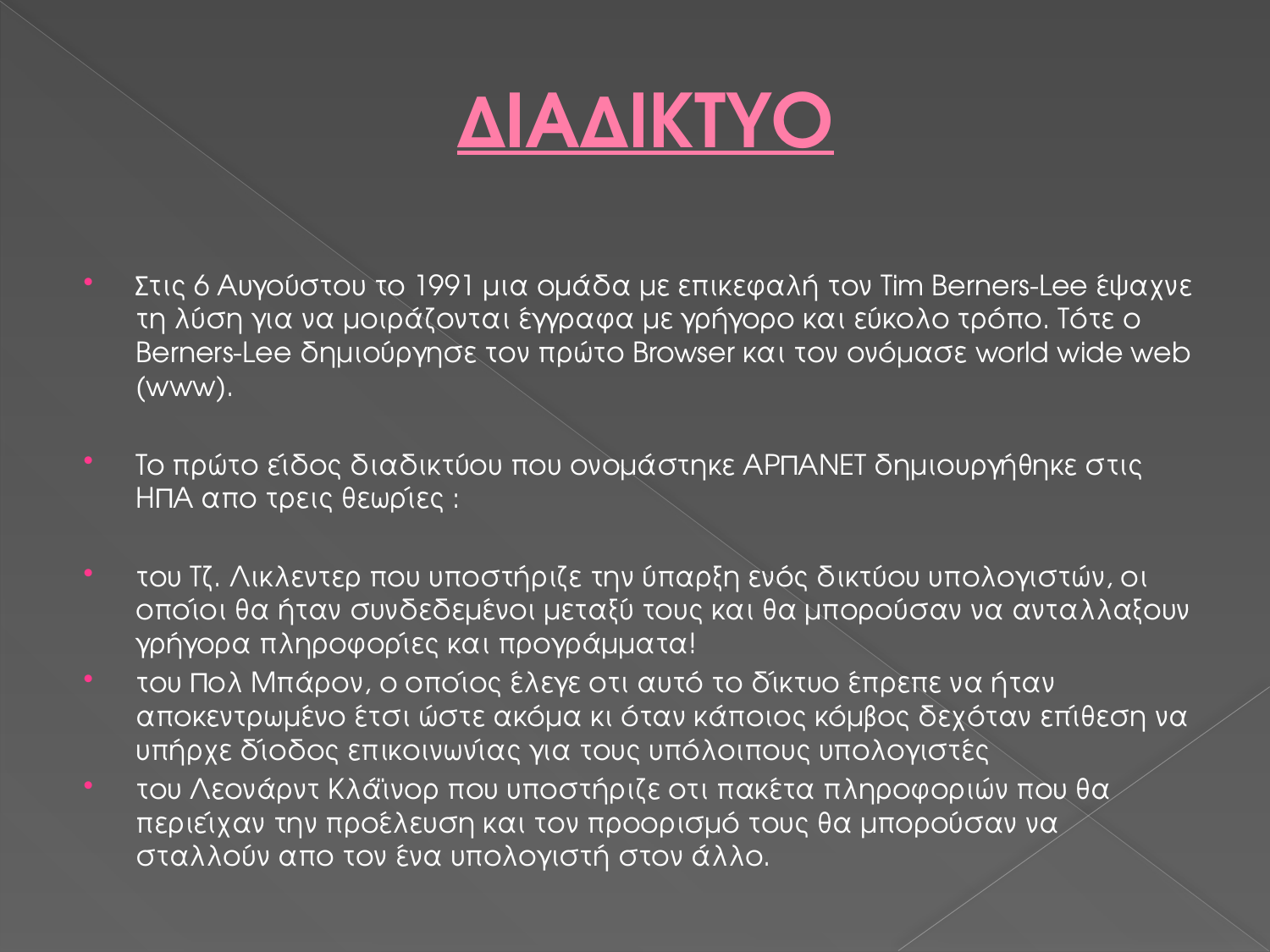

# ΔΙΑΔΙΚΤΥΟ
Στις 6 Αυγούστου το 1991 μια ομάδα με επικεφαλή τον Tim Berners-Lee έψαχνε τη λύση για να μοιράζονται έγγραφα με γρήγορο και εύκολο τρόπο. Τότε ο Berners-Lee δημιούργησε τον πρώτο Browser και τον ονόμασε world wide web (www).

To πρώτο είδος διαδικτύου που ονομάστηκε ΑΡΠΑΝΕΤ δημιουργήθηκε στις ΗΠΑ απο τρεις θεωρίες :

του Τζ. Λικλεντερ που υποστήριζε την ύπαρξη ενός δικτύου υπολογιστών, οι οποίοι θα ήταν συνδεδεμένοι μεταξύ τους και θα μπορούσαν να ανταλλαξουν γρήγορα πληροφορίες και προγράμματα!
του Πολ Μπάρον, ο οποίος έλεγε οτι αυτό το δίκτυο έπρεπε να ήταν αποκεντρωμένο έτσι ώστε ακόμα κι όταν κάποιος κόμβος δεχόταν επίθεση να υπήρχε δίοδος επικοινωνίας για τους υπόλοιπους υπολογιστές
του Λεονάρντ Κλάϊνορ που υποστήριζε οτι πακέτα πληροφοριών που θα περιείχαν την προέλευση και τον προορισμό τους θα μπορούσαν να σταλλούν απο τον ένα υπολογιστή στον άλλο.